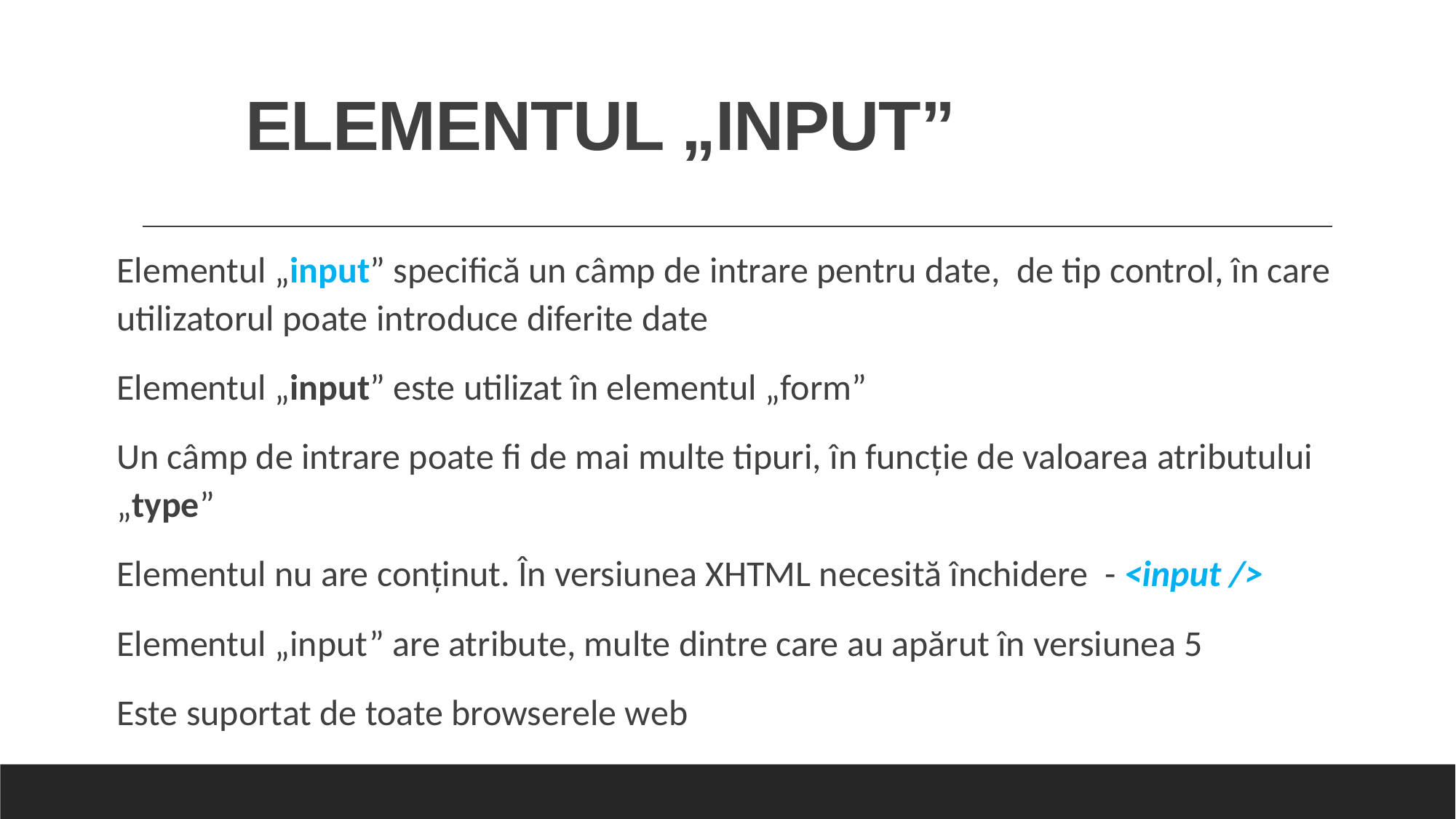

# ELEMENTUL „INPUT”
Elementul „input” specifică un câmp de intrare pentru date,  de tip control, în care utilizatorul poate introduce diferite date
Elementul „input” este utilizat în elementul „form”
Un câmp de intrare poate fi de mai multe tipuri, în funcție de valoarea atributului „type”
Elementul nu are conţinut. În versiunea XHTML necesită închidere  - <input />
Elementul „input” are atribute, multe dintre care au apărut în versiunea 5
Este suportat de toate browserele web